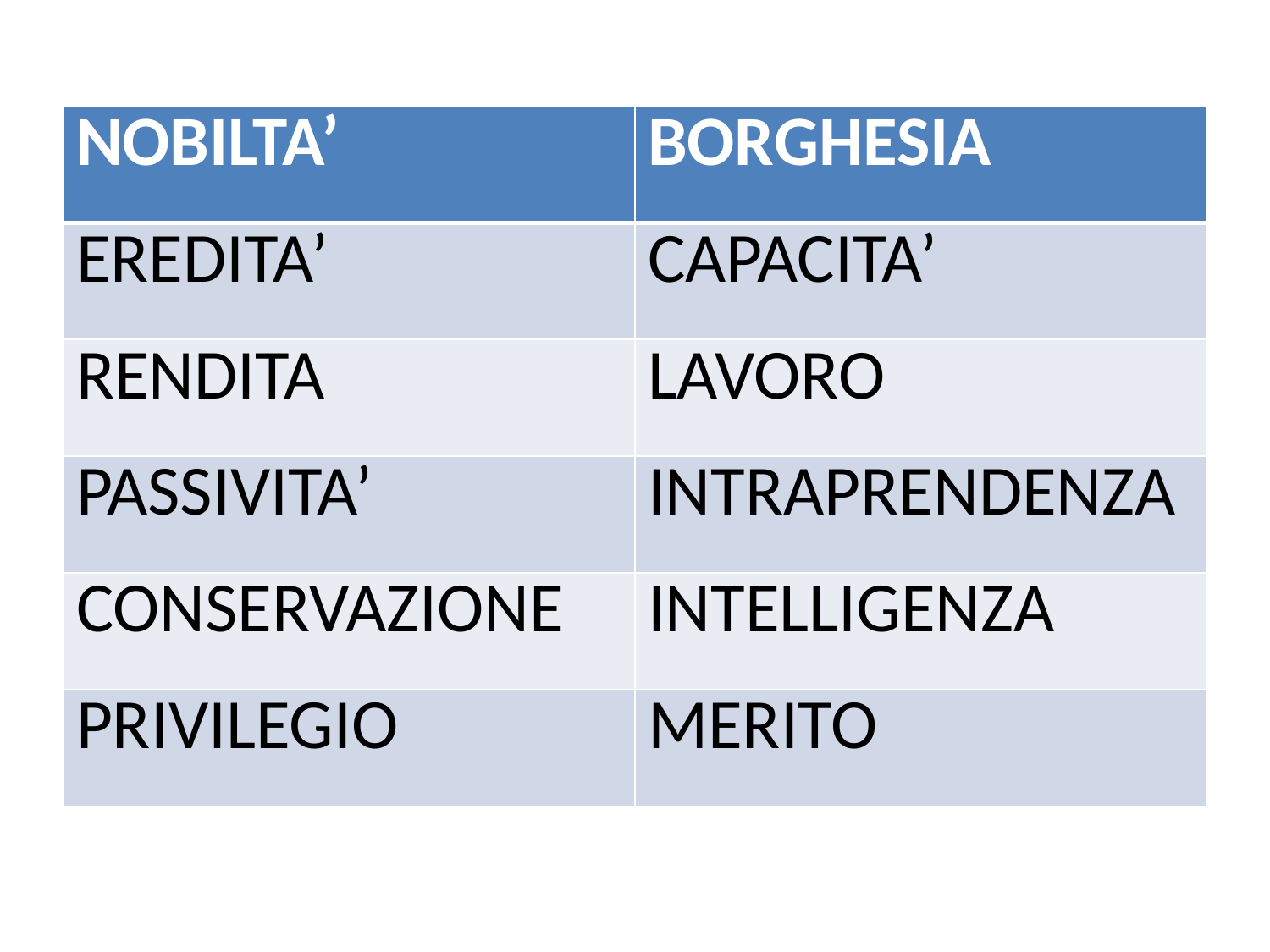

| NOBILTA’ | BORGHESIA |
| --- | --- |
| EREDITA’ | CAPACITA’ |
| RENDITA | LAVORO |
| PASSIVITA’ | INTRAPRENDENZA |
| CONSERVAZIONE | INTELLIGENZA |
| PRIVILEGIO | MERITO |